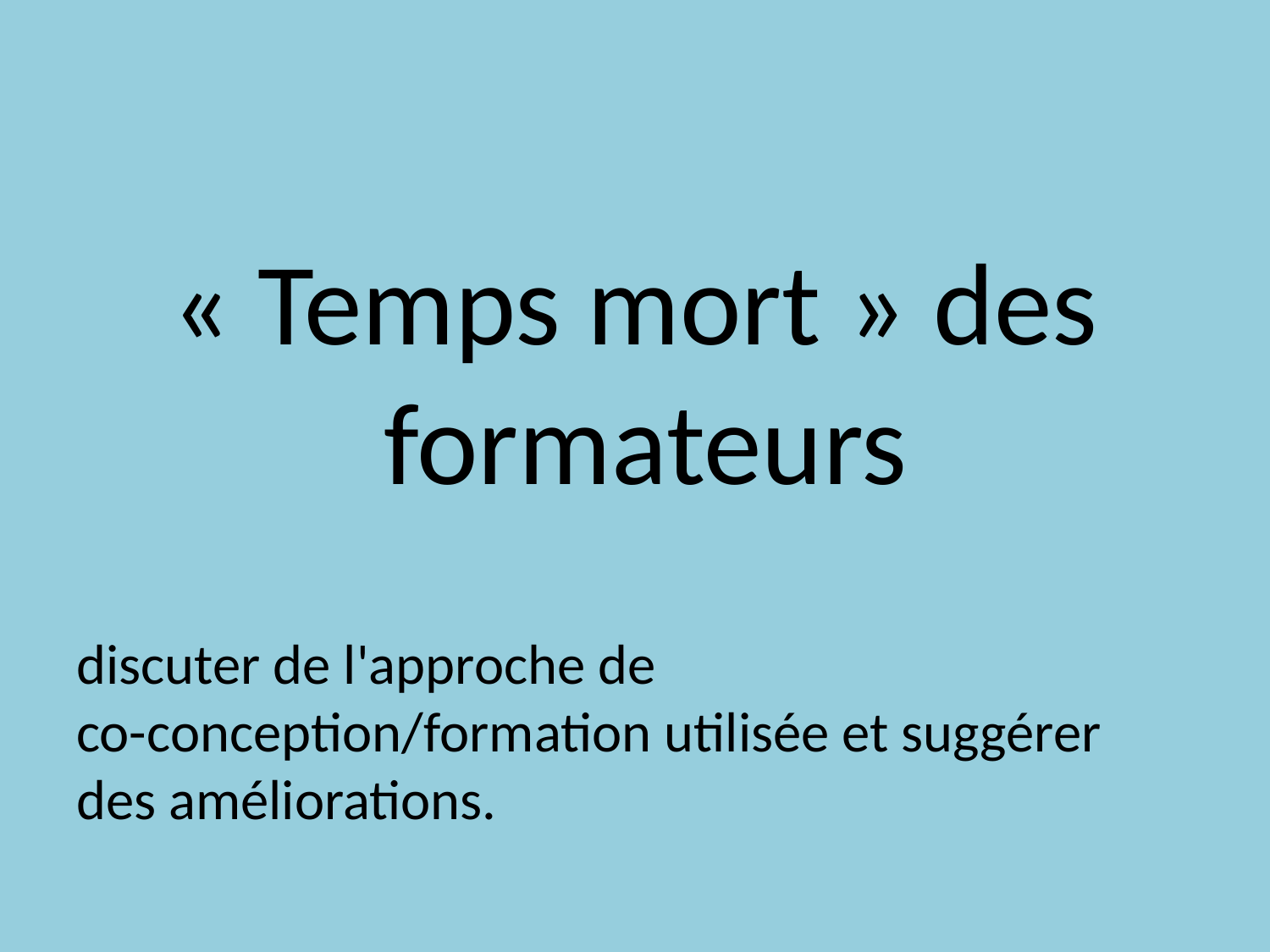

#
« Temps mort » des formateurs

discuter de l'approche de co-conception/formation utilisée et suggérer des améliorations.